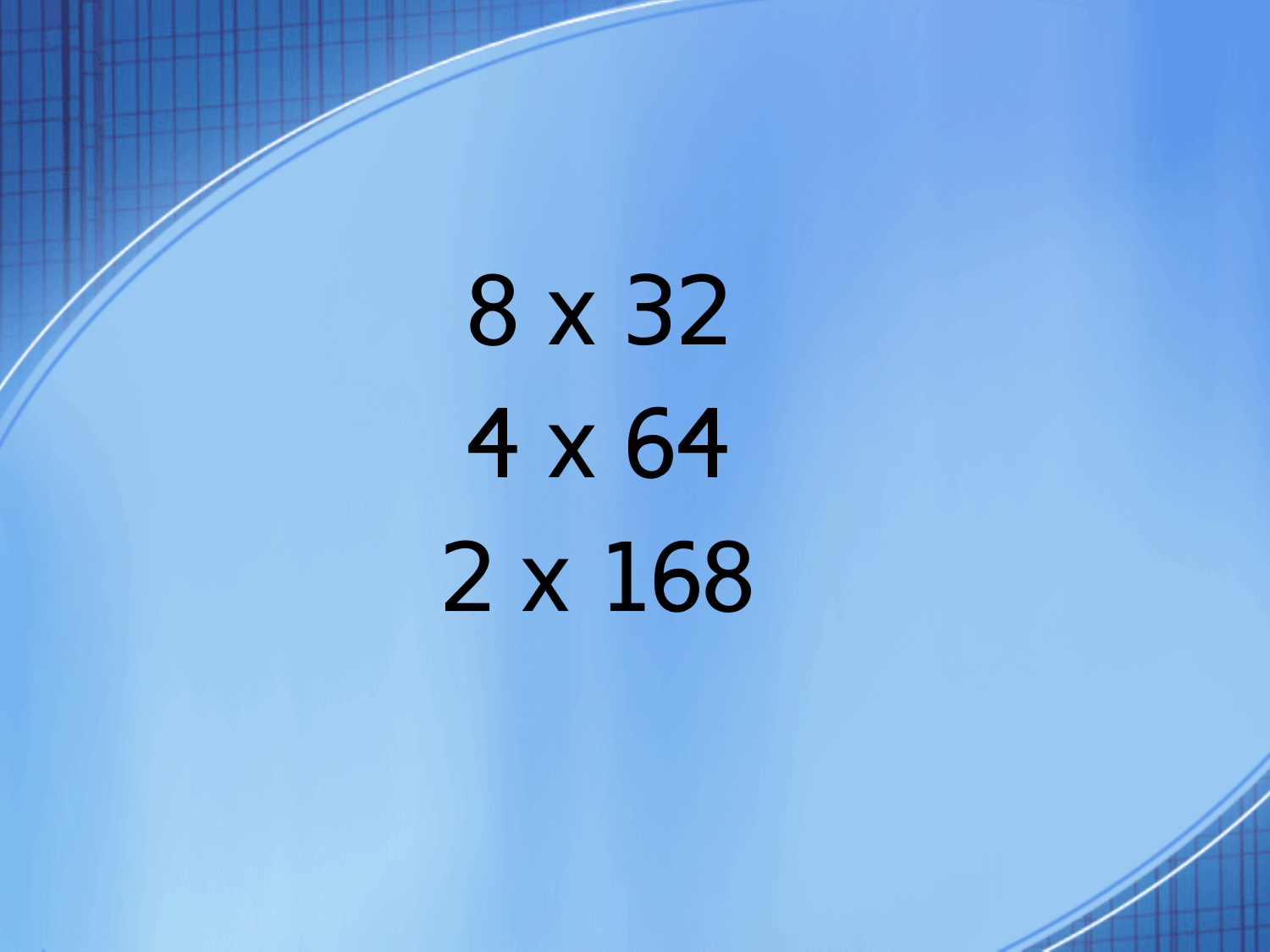

8 x 32
4 x 64
2 x 168